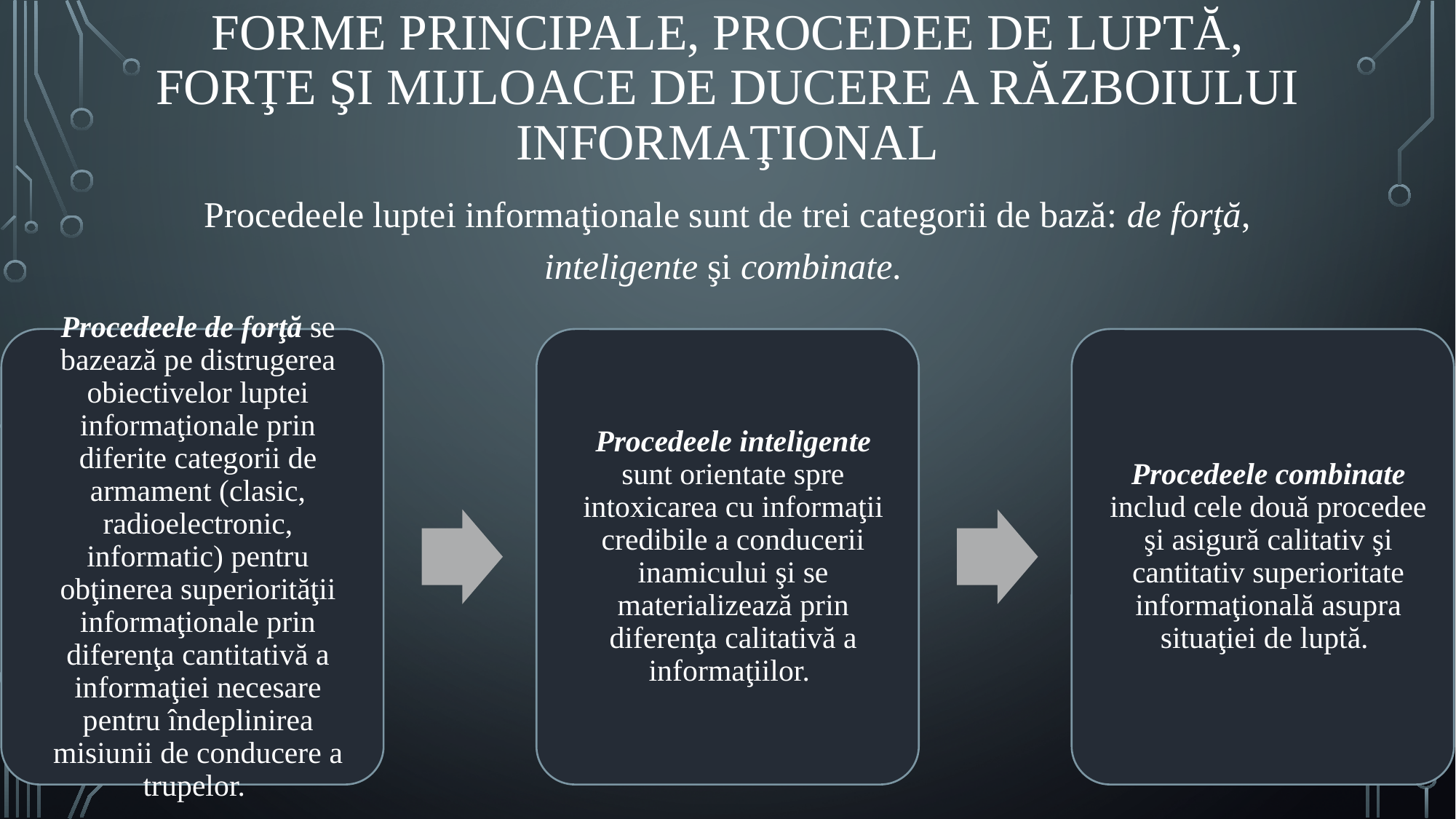

# Forme principale, procedee de luptă, forţe şi mijloace de ducere a războiului informaţional
Procedeele luptei informaţionale sunt de trei categorii de bază: de forţă, inteligente şi combinate.

Procedeele de forţă se bazează pe distrugerea obiectivelor luptei informaţionale prin diferite categorii de armament (clasic, radioelectronic, informatic) pentru obţinerea superiorităţii informaţionale prin diferenţa cantitativă a informaţiei necesare pentru îndeplinirea misiunii de conducere a trupelor.

Procedeele inteligente sunt orientate spre intoxicarea cu informaţii credibile a conducerii inamicului şi se materializează prin diferenţa calitativă a informaţiilor.

Procedeele combinate includ cele două procedee şi asigură calitativ şi cantitativ superioritate informaţională asupra situaţiei de luptă.